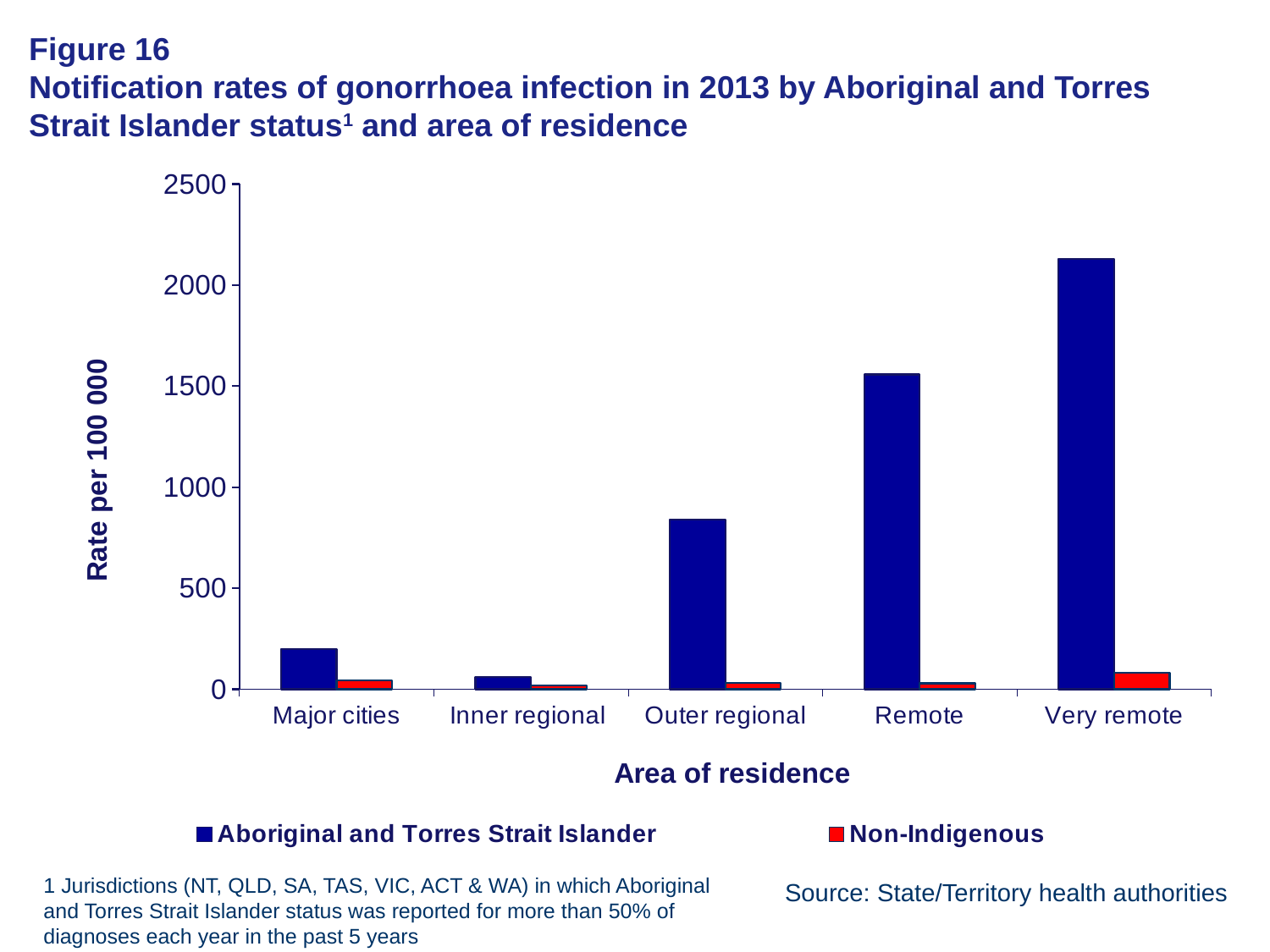

# Figure 16 Notification rates of gonorrhoea infection in 2013 by Aboriginal and Torres Strait Islander status1 and area of residence

### Chart

| Category | Aboriginal and Torres Strait Islander | Non-Indigenous |
|---|---|---|
| Major cities | 197.6507333380608 | 44.52097468798728 |
| Inner regional  | 61.15581816628092 | 19.26502790917047 |
| Outer regional | 839.5036314604607 | 30.84726505165435 |
| Remote | 1557.982213112125 | 28.87035730693798 |
| Very remote | 2128.20050648551 | 80.42648698814583 |
1 Jurisdictions (NT, QLD, SA, TAS, VIC, ACT & WA) in which Aboriginal and Torres Strait Islander status was reported for more than 50% of diagnoses each year in the past 5 years
Source: State/Territory health authorities